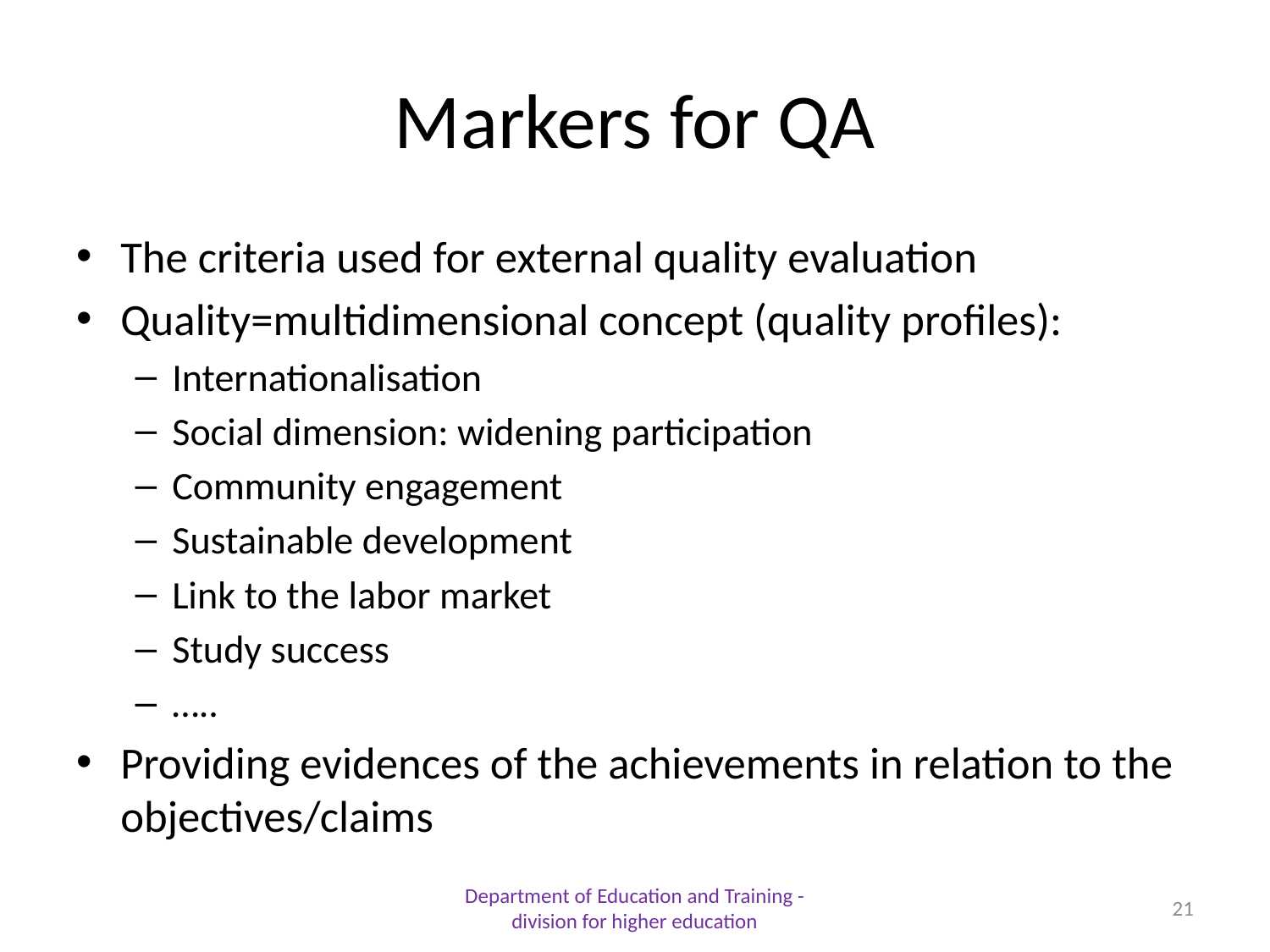

# Markers for QA
The criteria used for external quality evaluation
Quality=multidimensional concept (quality profiles):
Internationalisation
Social dimension: widening participation
Community engagement
Sustainable development
Link to the labor market
Study success
…..
Providing evidences of the achievements in relation to the objectives/claims
Department of Education and Training - division for higher education
21